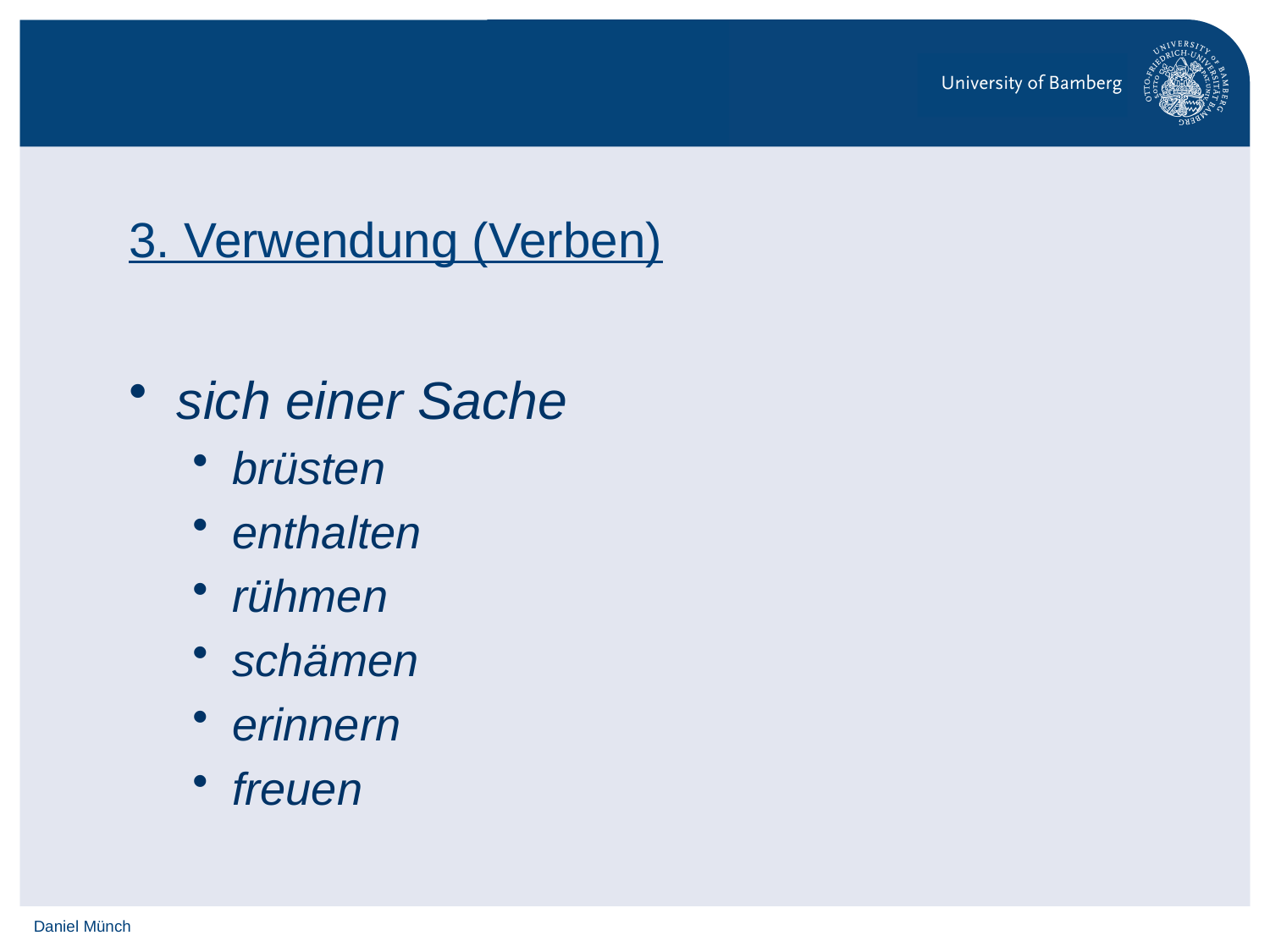

# 3. Verwendung (Verben)
sich einer Sache
brüsten
enthalten
rühmen
schämen
erinnern
freuen